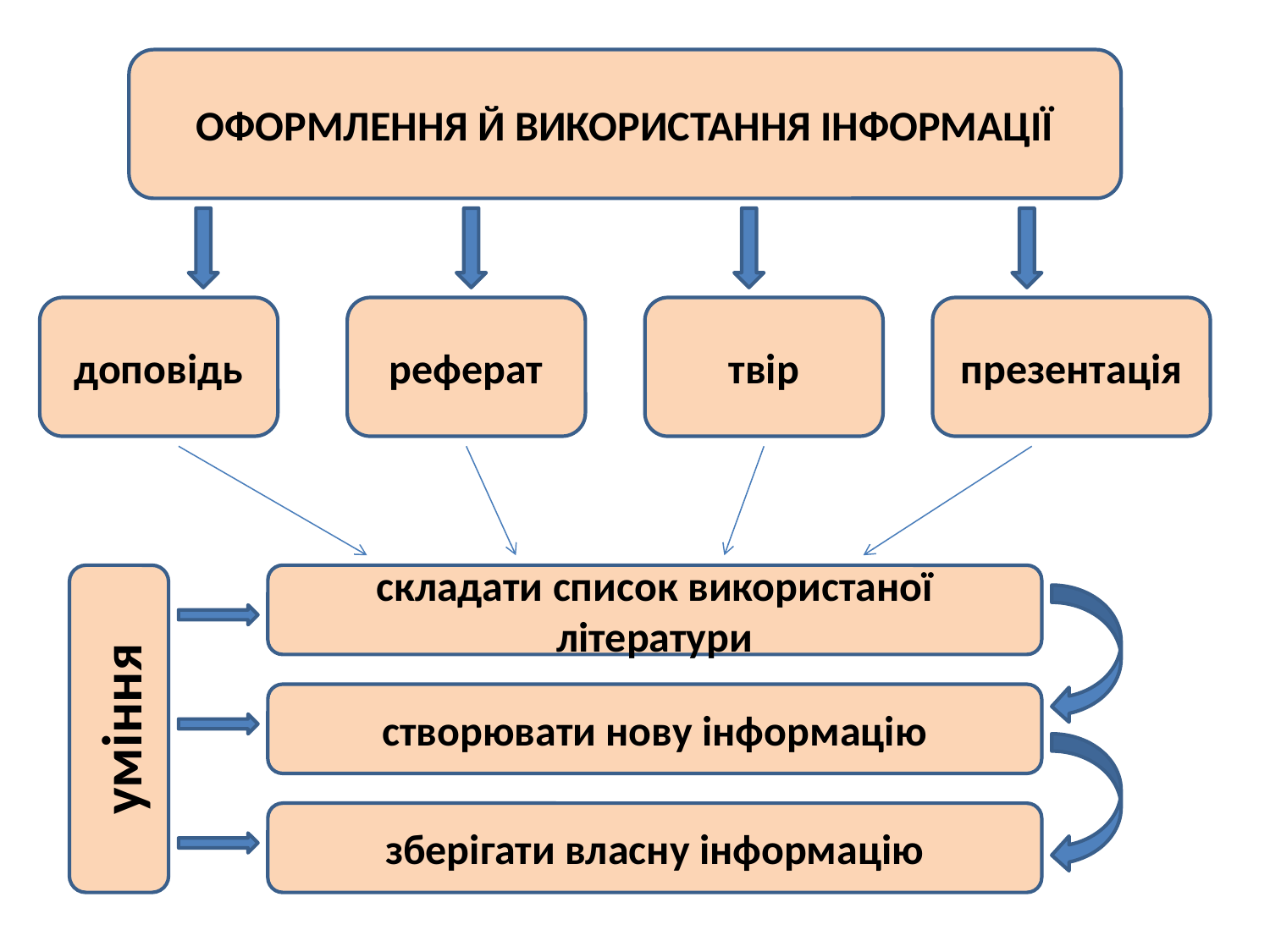

ОФОРМЛЕННЯ Й ВИКОРИСТАННЯ ІНФОРМАЦІЇ

доповідь
реферат
твір
презентація
уміння
складати список використаної літератури

створювати нову інформацію

зберігати власну інформацію